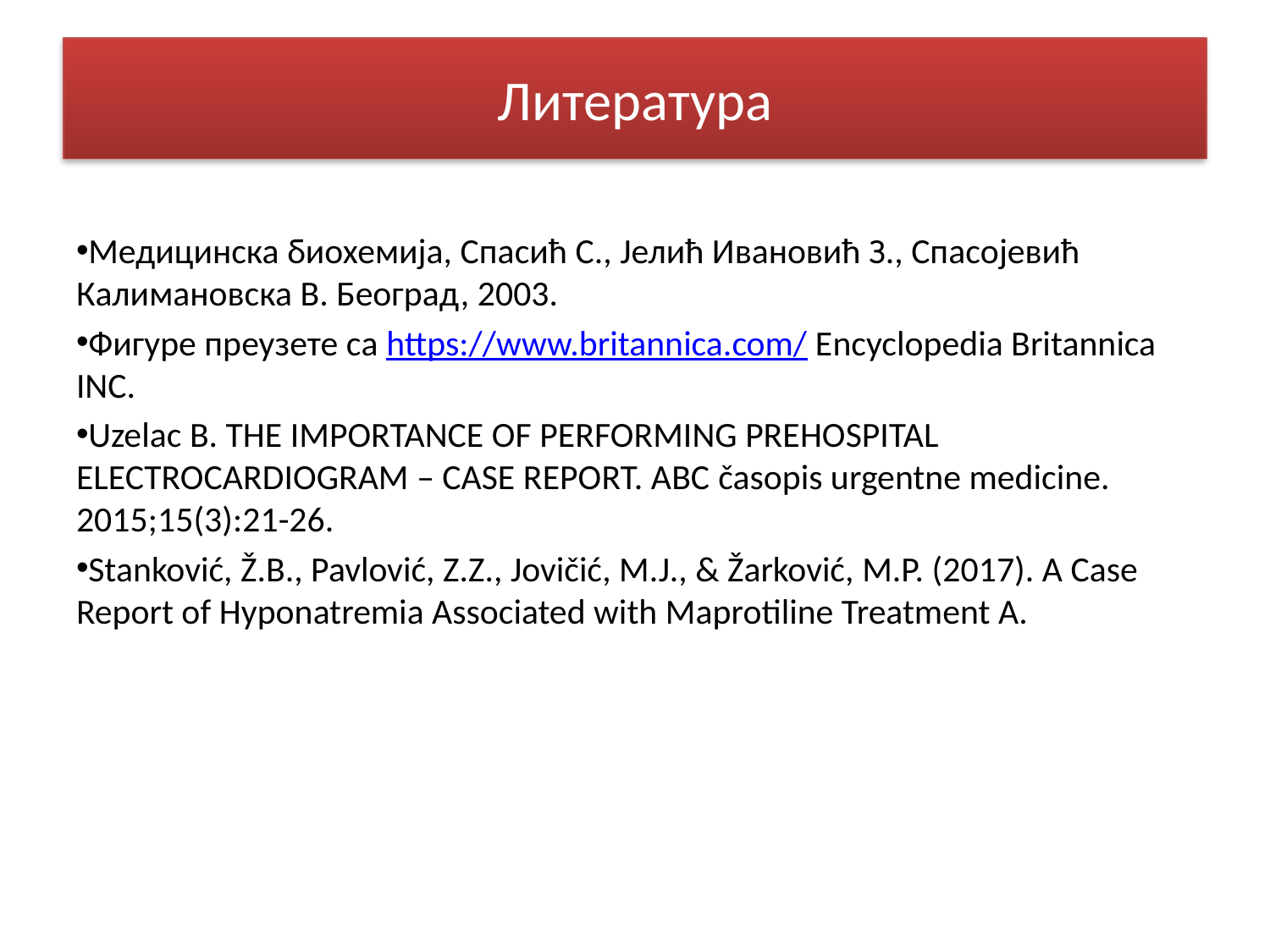

# Литература
Медицинска биохемија, Спасић С., Јелић Ивановић З., Спасојевић Калимановска В. Београд, 2003.
Фигуре преузете са https://www.britannica.com/ Encyclopedia Britannica INC.
Uzelac B. THE IMPORTANCE OF PERFORMING PREHOSPITAL ELECTROCARDIOGRAM – CASE REPORT. ABC časopis urgentne medicine. 2015;15(3):21-26.
Stanković, Ž.B., Pavlović, Z.Z., Jovičić, M.J., & Žarković, M.P. (2017). A Case Report of Hyponatremia Associated with Maprotiline Treatment A.